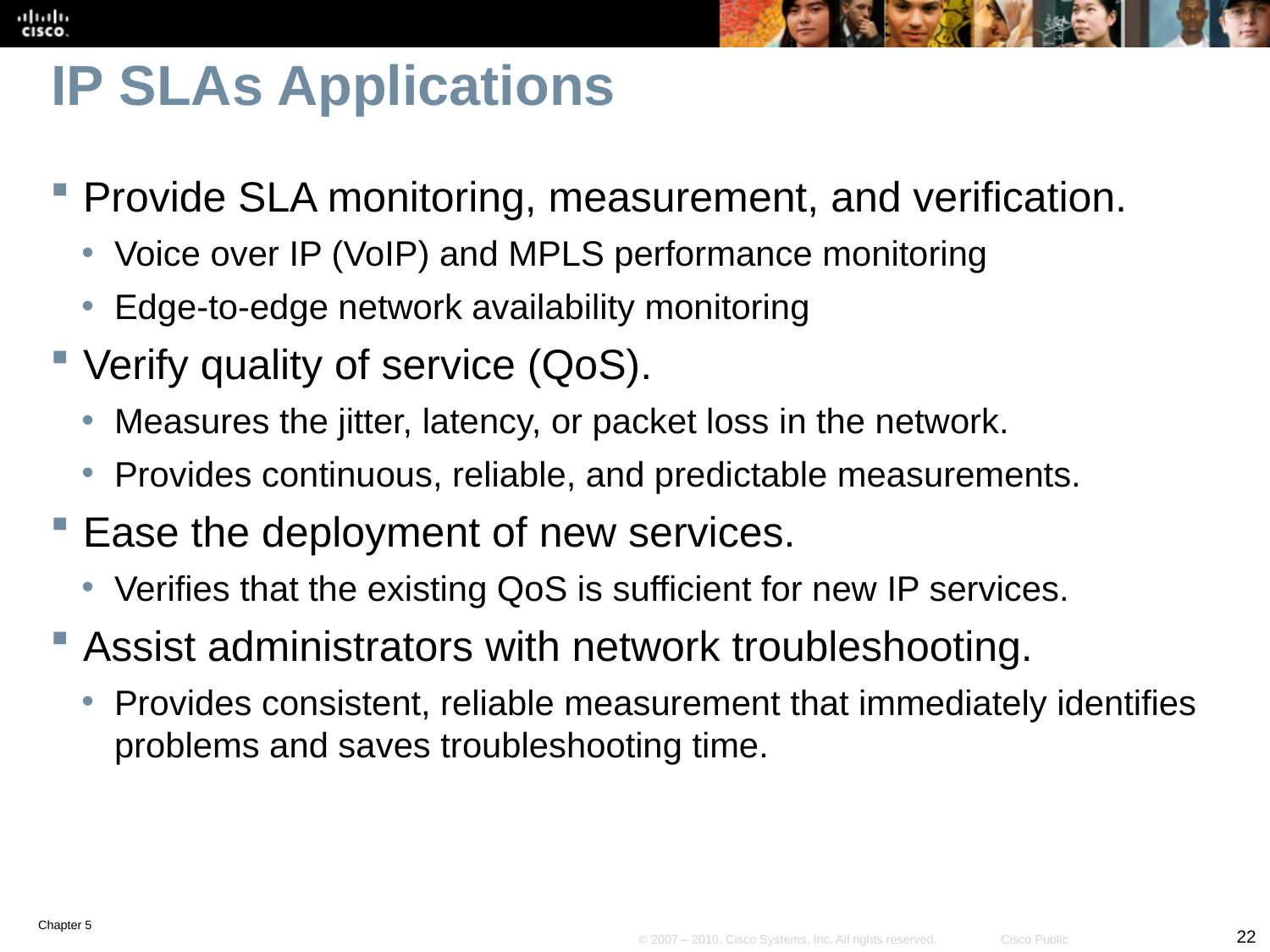

# IP SLAs Applications
Provide SLA monitoring, measurement, and verification.
Voice over IP (VoIP) and MPLS performance monitoring
Edge-to-edge network availability monitoring
Verify quality of service (QoS).
Measures the jitter, latency, or packet loss in the network.
Provides continuous, reliable, and predictable measurements.
Ease the deployment of new services.
Verifies that the existing QoS is sufficient for new IP services.
Assist administrators with network troubleshooting.
Provides consistent, reliable measurement that immediately identifies problems and saves troubleshooting time.